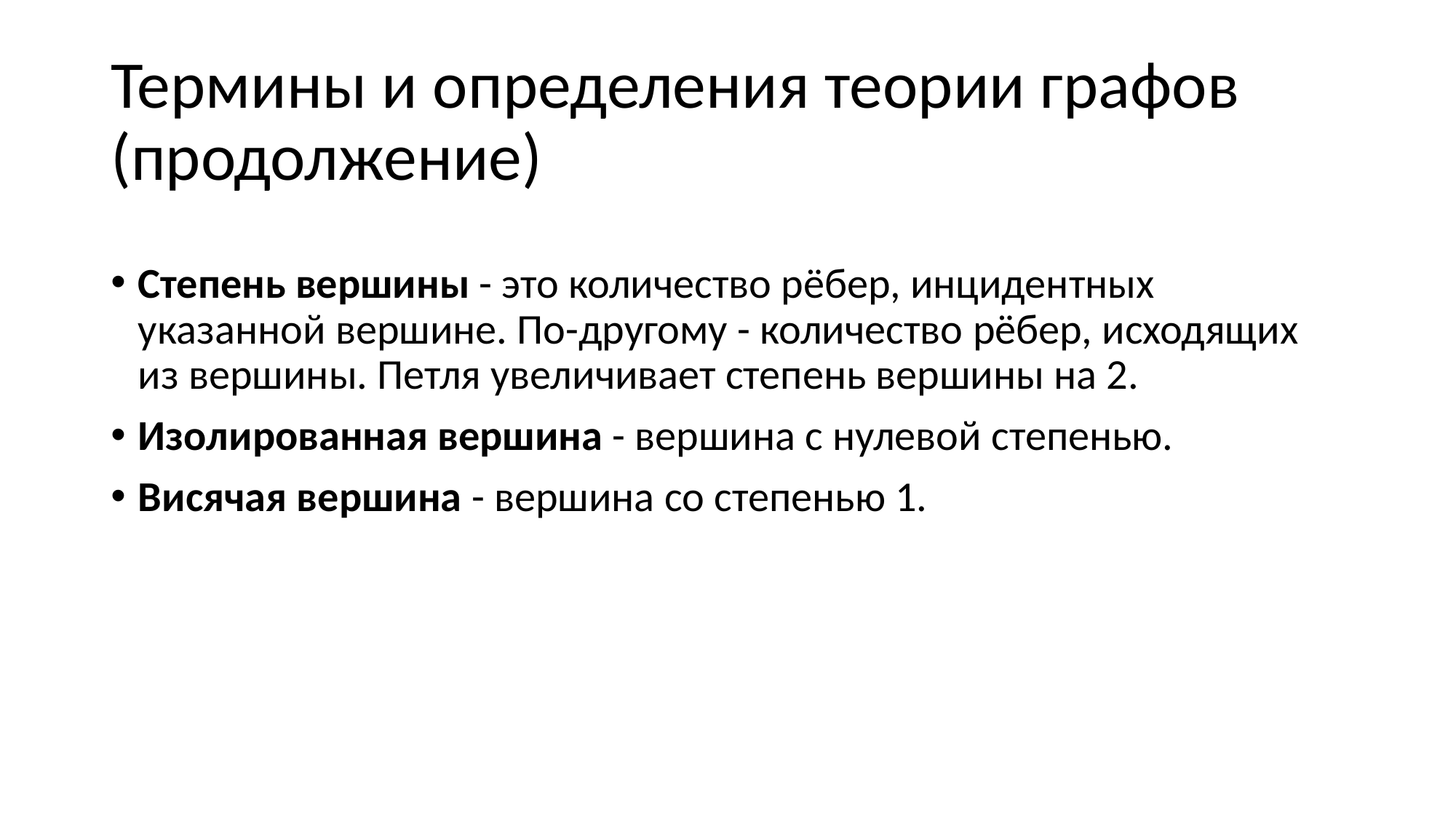

# Термины и определения теории графов (продолжение)
Степень вершины - это количество рёбер, инцидентных указанной вершине. По-другому - количество рёбер, исходящих из вершины. Петля увеличивает степень вершины на 2.
Изолированная вершина - вершина с нулевой степенью.
Висячая вершина - вершина со степенью 1.